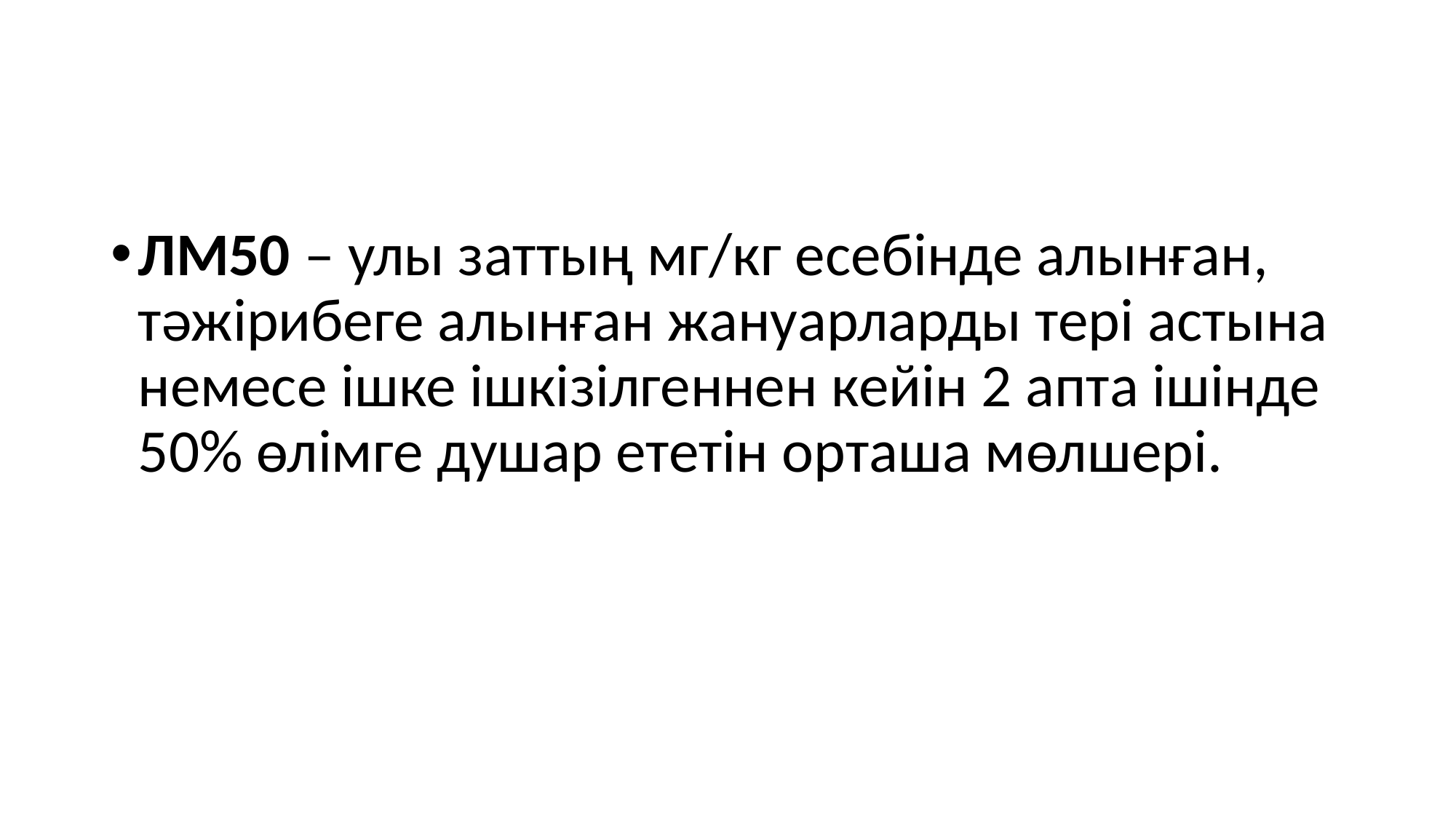

ЛМ50 – улы заттың мг/кг есебінде алынған, тәжірибеге алынған жануарларды тері астына немесе ішке ішкізілгеннен кейін 2 апта ішінде 50% өлімге душар ететін орташа мөлшері.